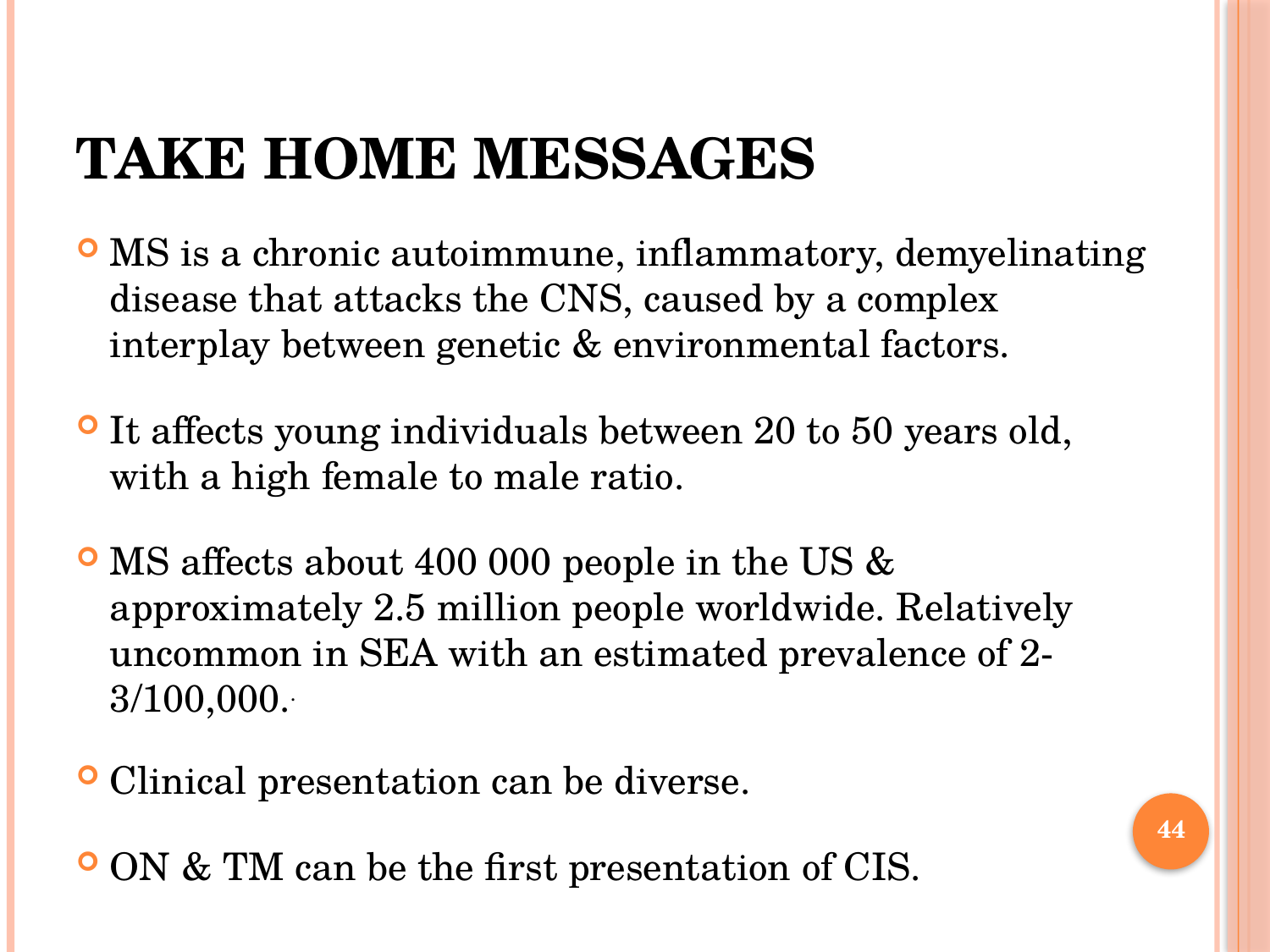

# Take home messages
MS is a chronic autoimmune, inflammatory, demyelinating disease that attacks the CNS, caused by a complex interplay between genetic & environmental factors.

It affects young individuals between 20 to 50 years old, with a high female to male ratio.

MS affects about 400 000 people in the US & approximately 2.5 million people worldwide. Relatively uncommon in SEA with an estimated prevalence of 2-3/100,000..

Clinical presentation can be diverse.

ON & TM can be the first presentation of CIS.

44